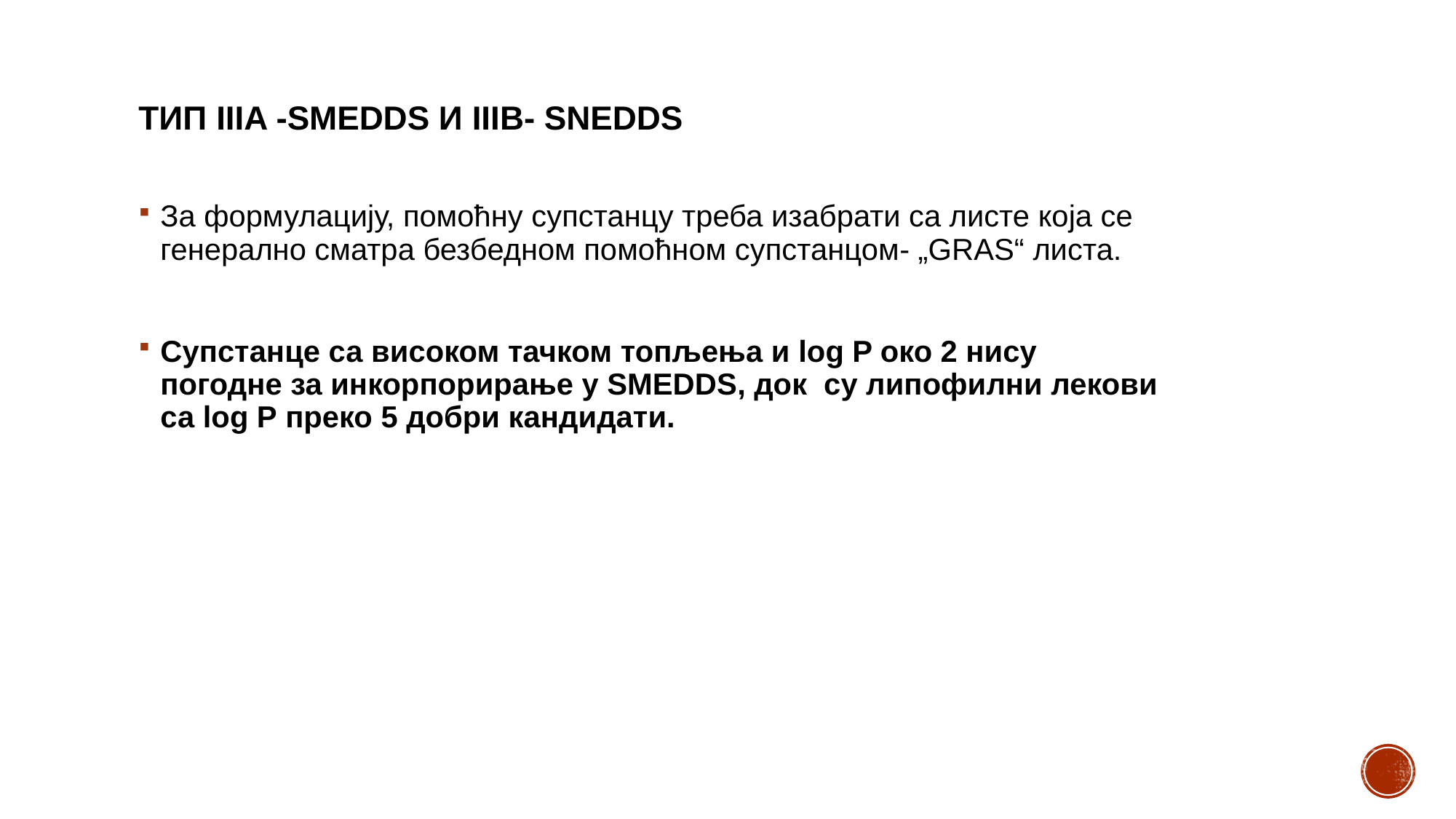

# ТИП IIIA -SMEDDS и IIIВ- SNEDDS
За формулацију, помоћну супстанцу треба изабрати са листе која се генерално сматра безбедном помоћном супстанцом- „GRAS“ листа.

Супстанце са високом тачком топљења и log P око 2 нису погодне за инкорпорирање у SMEDDS, док  су липофилни лекови са log P преко 5 добри кандидати.